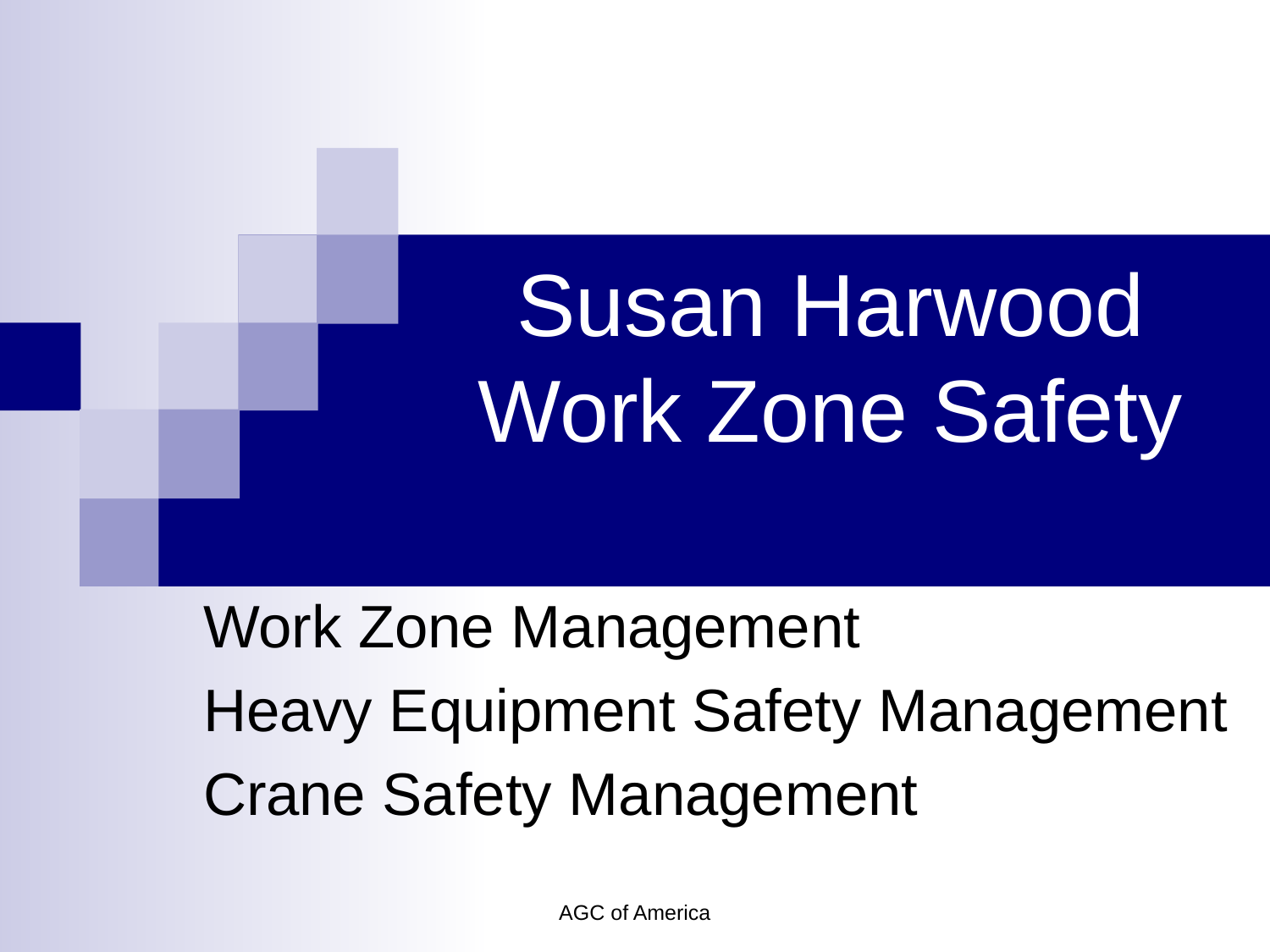

# Susan Harwood Work Zone Safety
Work Zone Management
Heavy Equipment Safety Management
Crane Safety Management
AGC of America